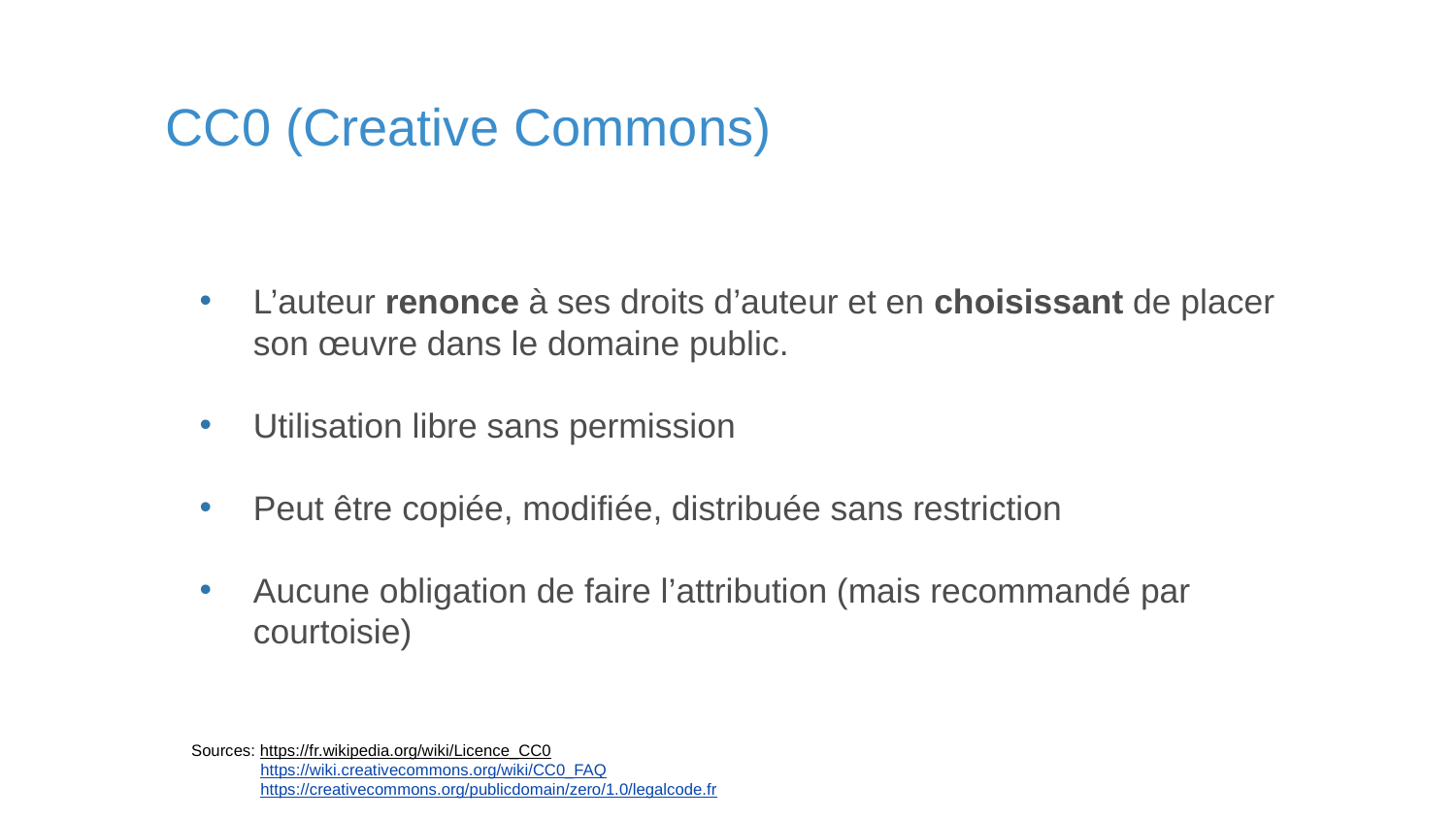

# CC0 (Creative Commons)
L’auteur renonce à ses droits d’auteur et en choisissant de placer son œuvre dans le domaine public.

Utilisation libre sans permission

Peut être copiée, modifiée, distribuée sans restriction

Aucune obligation de faire l’attribution (mais recommandé par courtoisie)

Sources: https://fr.wikipedia.org/wiki/Licence_CC0
               https://wiki.creativecommons.org/wiki/CC0_FAQ
               https://creativecommons.org/publicdomain/zero/1.0/legalcode.fr